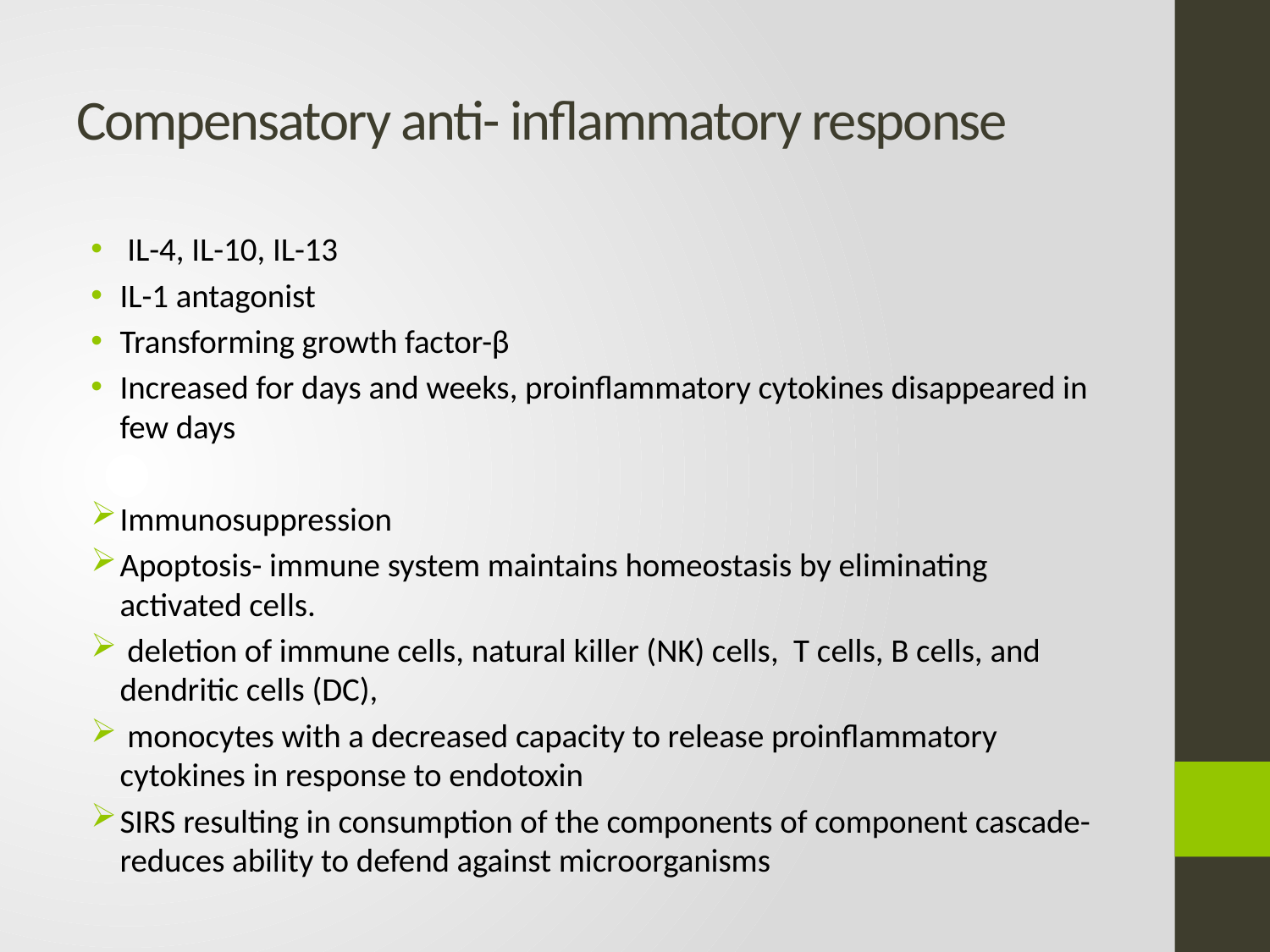

# Compensatory anti- inflammatory response
 IL-4, IL-10, IL-13
IL-1 antagonist
Transforming growth factor-β
Increased for days and weeks, proinflammatory cytokines disappeared in few days

Immunosuppression
Apoptosis- immune system maintains homeostasis by eliminating activated cells.
 deletion of immune cells, natural killer (NK) cells,  T cells, B cells, and dendritic cells (DC),
 monocytes with a decreased capacity to release proinflammatory cytokines in response to endotoxin
SIRS resulting in consumption of the components of component cascade- reduces ability to defend against microorganisms